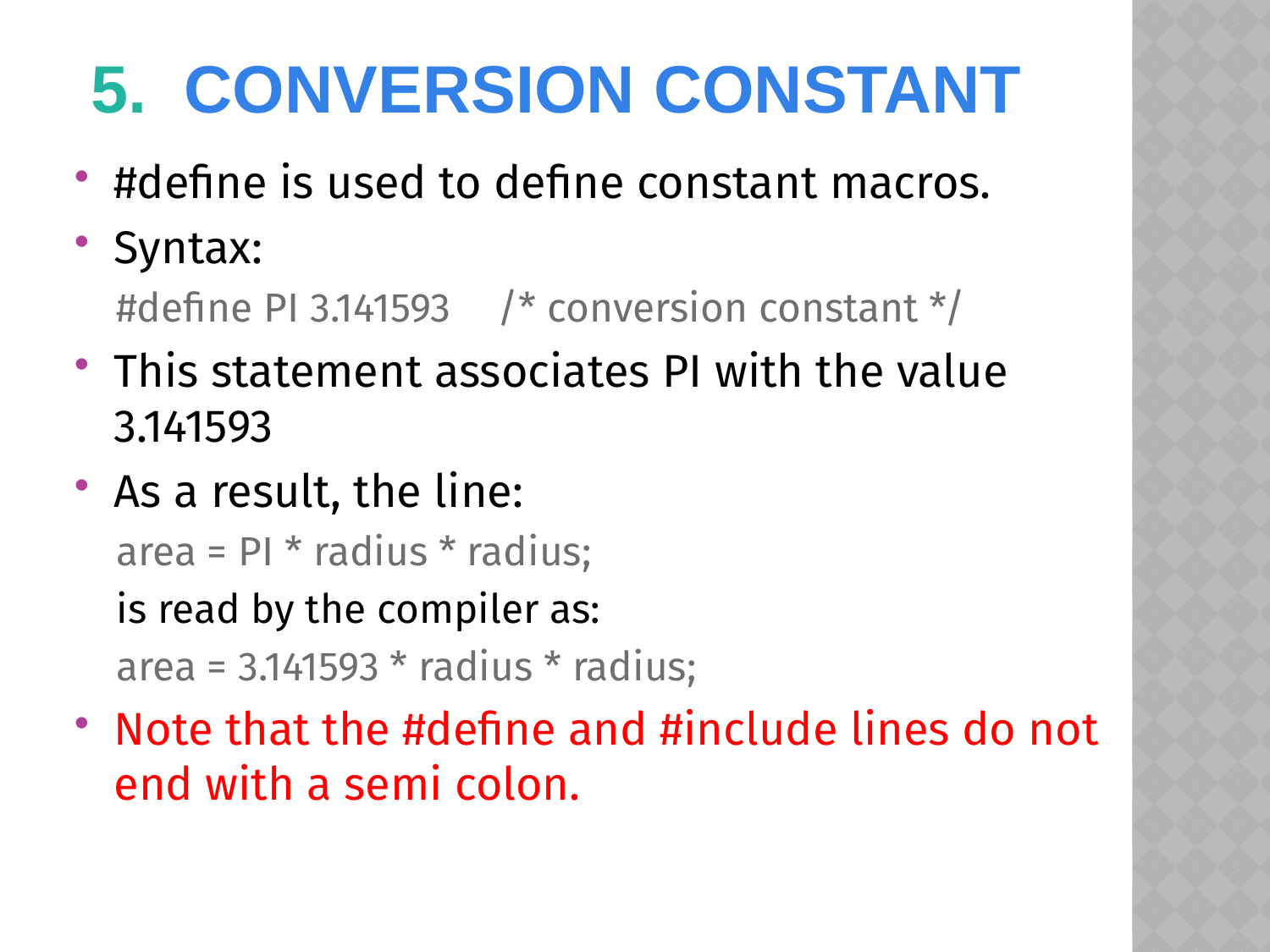

5.  Conversion cONSTANT
#define is used to define constant macros.
Syntax:
#define PI 3.141593	/* conversion constant */
This statement associates PI with the value 3.141593
As a result, the line:
area = PI * radius * radius;
is read by the compiler as:
area = 3.141593 * radius * radius;
Note that the #define and #include lines do not end with a semi colon.